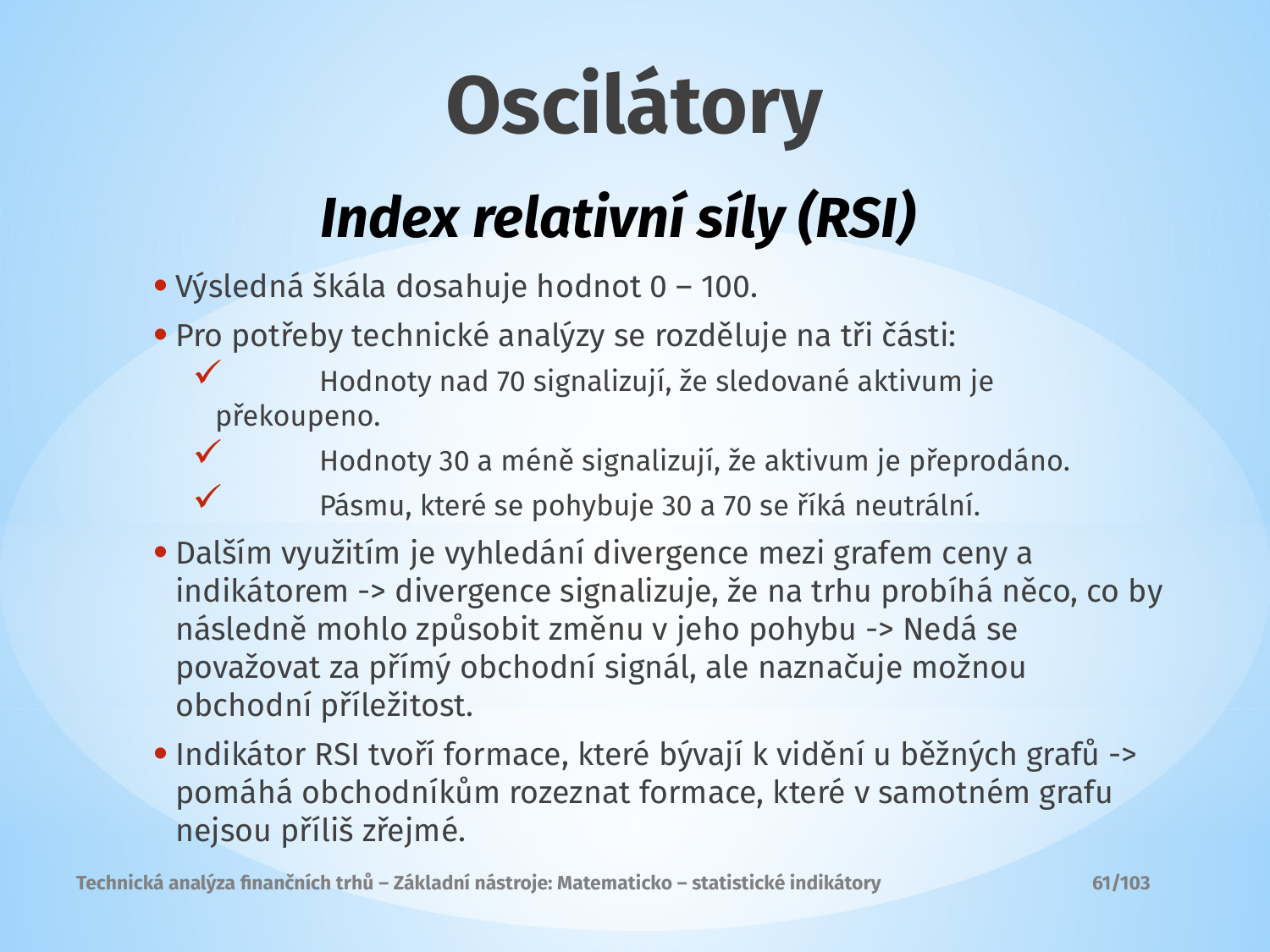

Oscilátory
Index relativní síly (RSI)
Výsledná škála dosahuje hodnot 0 – 100.
Pro potřeby technické analýzy se rozděluje na tři části:
	Hodnoty nad 70 signalizují, že sledované aktivum je 	překoupeno.
	Hodnoty 30 a méně signalizují, že aktivum je přeprodáno.
	Pásmu, které se pohybuje 30 a 70 se říká neutrální.
Dalším využitím je vyhledání divergence mezi grafem ceny a indikátorem -> divergence signalizuje, že na trhu probíhá něco, co by následně mohlo způsobit změnu v jeho pohybu -> Nedá se považovat za přímý obchodní signál, ale naznačuje možnou obchodní příležitost.
Indikátor RSI tvoří formace, které bývají k vidění u běžných grafů -> pomáhá obchodníkům rozeznat formace, které v samotném grafu nejsou příliš zřejmé.
Technická analýza finančních trhů – Základní nástroje: Matematicko – statistické indikátory		61/103